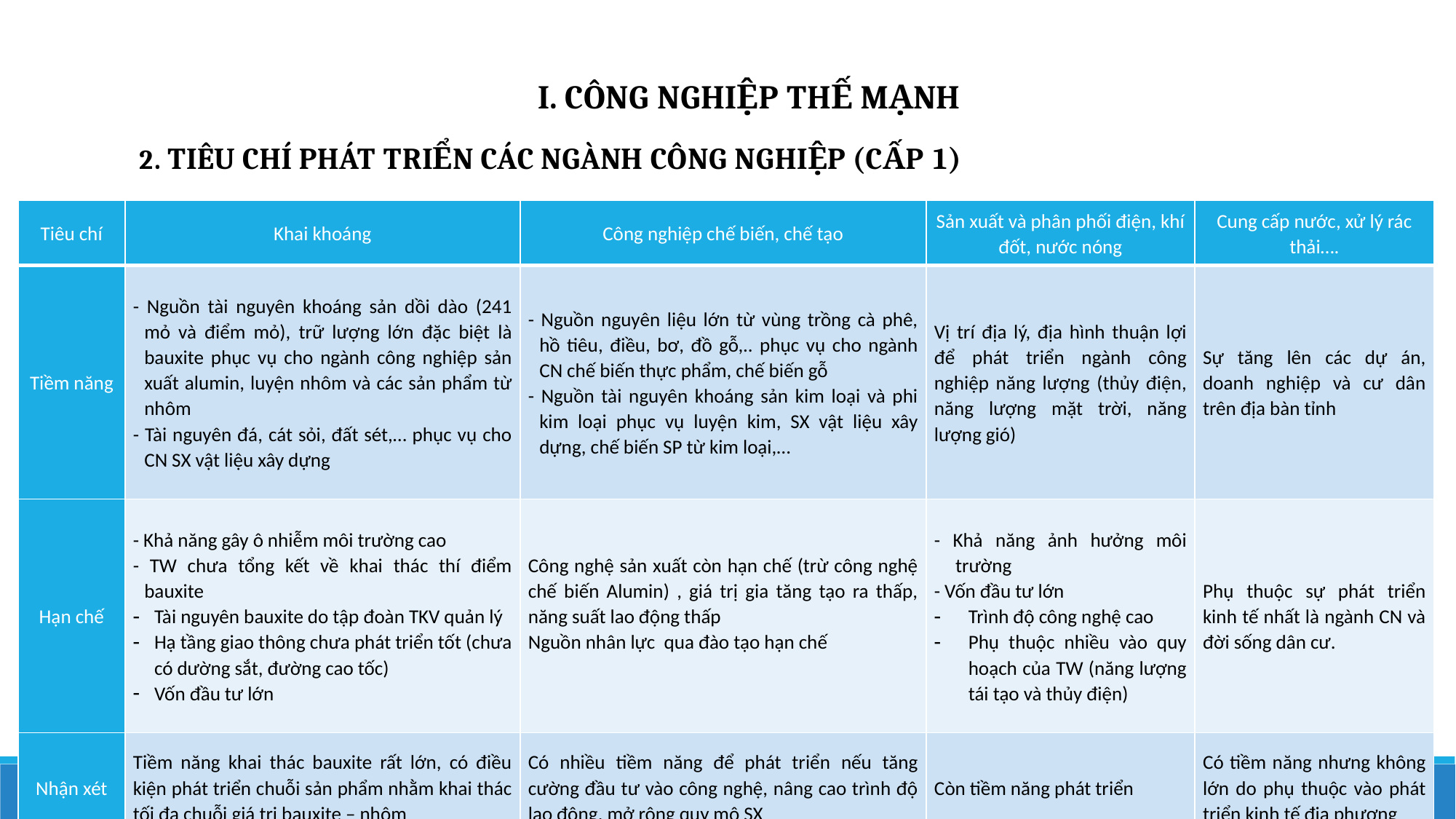

I. CÔNG NGHIỆP THẾ MẠNH
2. TIÊU CHÍ PHÁT TRIỂN CÁC NGÀNH CÔNG NGHIỆP (CẤP 1)
| Tiêu chí | Khai khoáng | Công nghiệp chế biến, chế tạo | Sản xuất và phân phối điện, khí đốt, nước nóng | Cung cấp nước, xử lý rác thải…. |
| --- | --- | --- | --- | --- |
| Tiềm năng | - Nguồn tài nguyên khoáng sản dồi dào (241 mỏ và điểm mỏ), trữ lượng lớn đặc biệt là bauxite phục vụ cho ngành công nghiệp sản xuất alumin, luyện nhôm và các sản phẩm từ nhôm - Tài nguyên đá, cát sỏi, đất sét,… phục vụ cho CN SX vật liệu xây dựng | - Nguồn nguyên liệu lớn từ vùng trồng cà phê, hồ tiêu, điều, bơ, đồ gỗ,.. phục vụ cho ngành CN chế biến thực phẩm, chế biến gỗ - Nguồn tài nguyên khoáng sản kim loại và phi kim loại phục vụ luyện kim, SX vật liệu xây dựng, chế biến SP từ kim loại,… | Vị trí địa lý, địa hình thuận lợi để phát triển ngành công nghiệp năng lượng (thủy điện, năng lượng mặt trời, năng lượng gió) | Sự tăng lên các dự án, doanh nghiệp và cư dân trên địa bàn tỉnh |
| Hạn chế | - Khả năng gây ô nhiễm môi trường cao - TW chưa tổng kết về khai thác thí điểm bauxite Tài nguyên bauxite do tập đoàn TKV quản lý Hạ tầng giao thông chưa phát triển tốt (chưa có dường sắt, đường cao tốc) Vốn đầu tư lớn | Công nghệ sản xuất còn hạn chế (trừ công nghệ chế biến Alumin) , giá trị gia tăng tạo ra thấp, năng suất lao động thấp Nguồn nhân lực qua đào tạo hạn chế | - Khả năng ảnh hưởng môi trường - Vốn đầu tư lớn Trình độ công nghệ cao Phụ thuộc nhiều vào quy hoạch của TW (năng lượng tái tạo và thủy điện) | Phụ thuộc sự phát triển kinh tế nhất là ngành CN và đời sống dân cư. |
| Nhận xét | Tiềm năng khai thác bauxite rất lớn, có điều kiện phát triển chuỗi sản phẩm nhằm khai thác tối đa chuỗi giá trị bauxite – nhôm | Có nhiều tiềm năng để phát triển nếu tăng cường đầu tư vào công nghệ, nâng cao trình độ lao động, mở rộng quy mô SX | Còn tiềm năng phát triển | Có tiềm năng nhưng không lớn do phụ thuộc vào phát triển kinh tế địa phương |